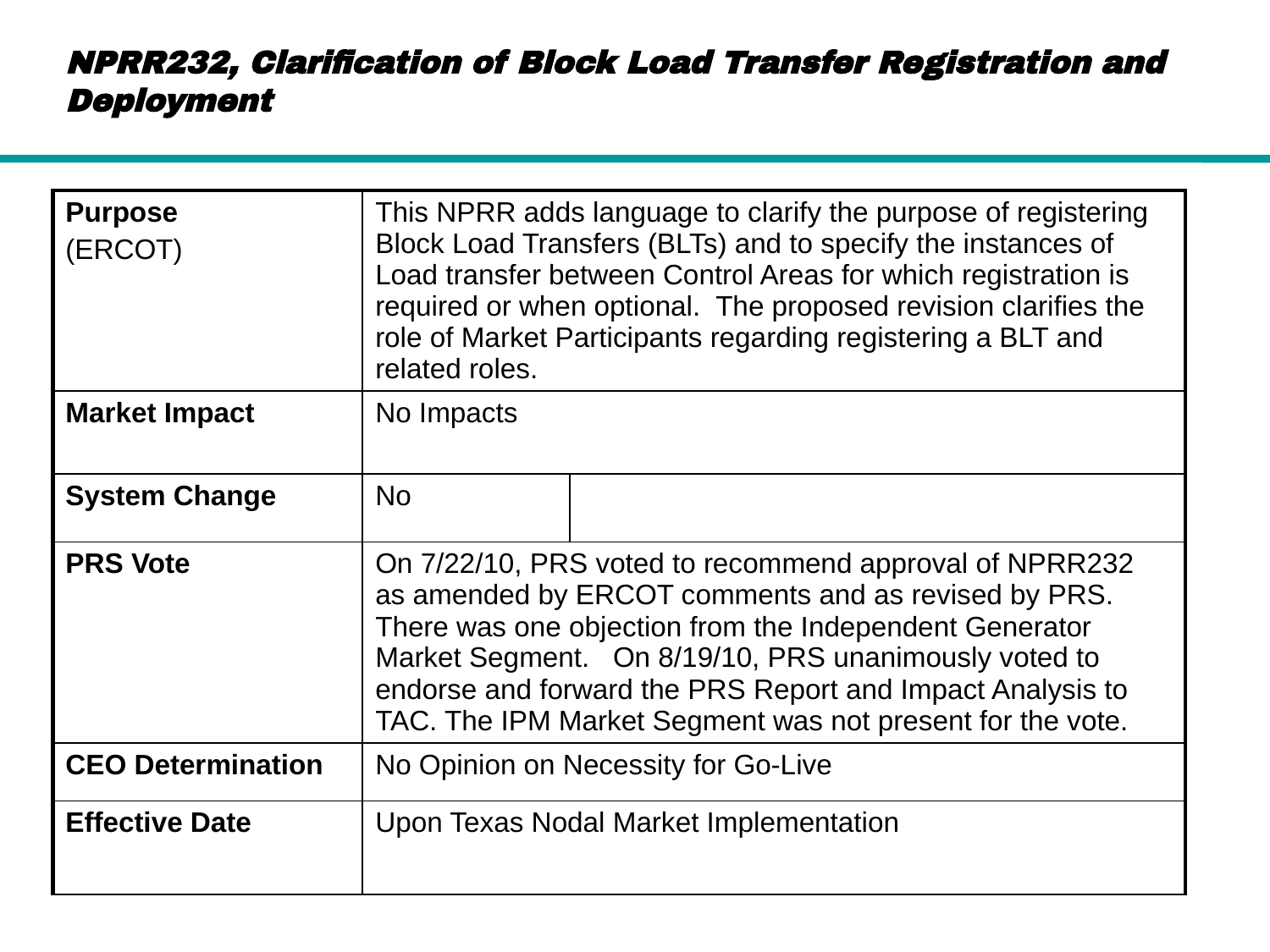

NPRR232, Clarification of Block Load Transfer Registration and Deployment
| Purpose (ERCOT) | This NPRR adds language to clarify the purpose of registering Block Load Transfers (BLTs) and to specify the instances of Load transfer between Control Areas for which registration is required or when optional. The proposed revision clarifies the role of Market Participants regarding registering a BLT and related roles. |  |
| --- | --- | --- |
| Market Impact | No Impacts |  |
| System Change | No |  |
| PRS Vote | On 7/22/10, PRS voted to recommend approval of NPRR232 as amended by ERCOT comments and as revised by PRS. There was one objection from the Independent Generator Market Segment. On 8/19/10, PRS unanimously voted to endorse and forward the PRS Report and Impact Analysis to TAC. The IPM Market Segment was not present for the vote. |  |
| CEO Determination | No Opinion on Necessity for Go-Live |  |
| Effective Date | Upon Texas Nodal Market Implementation |  |